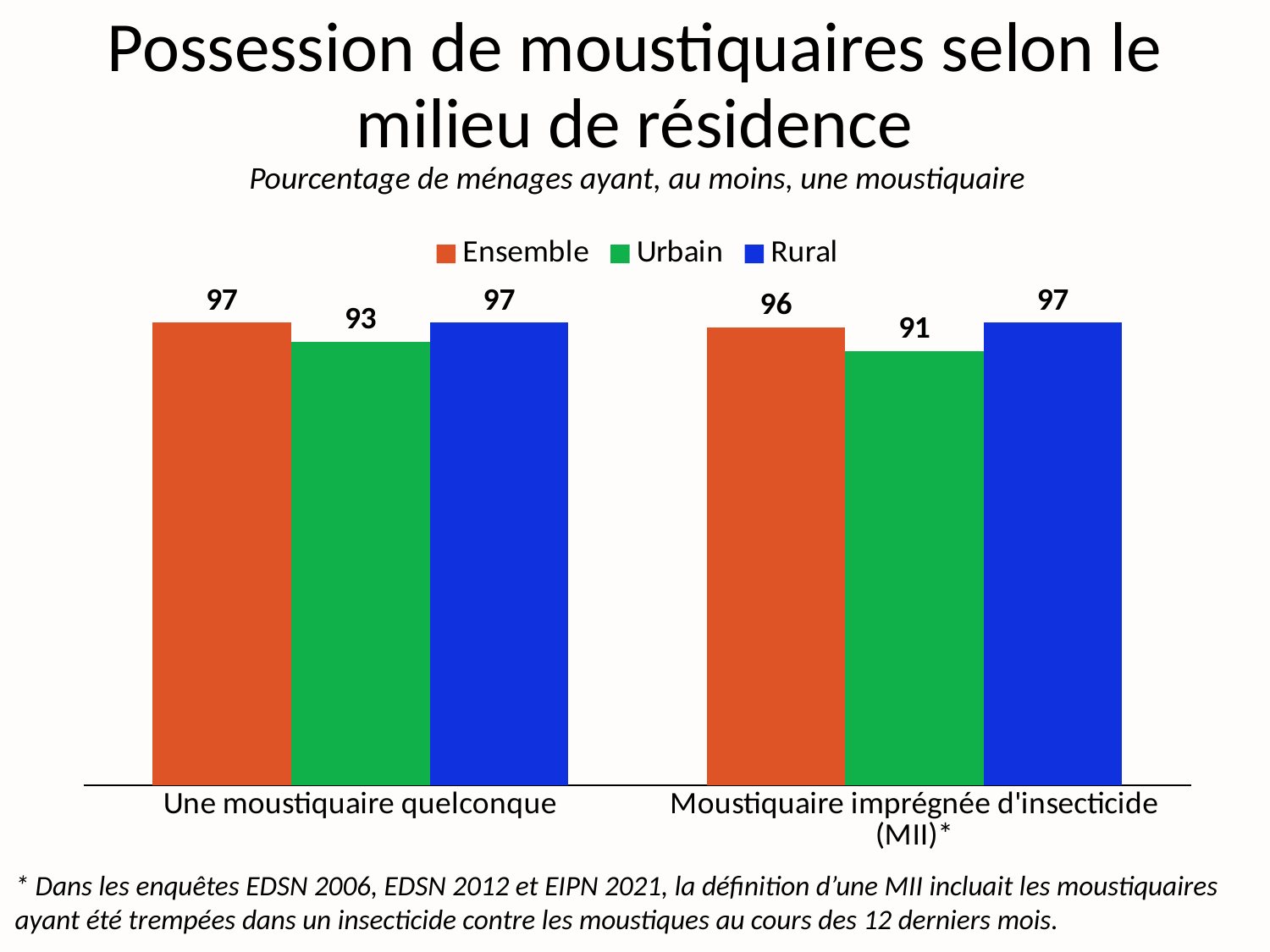

# Possession de moustiquaires selon le milieu de résidence
Pourcentage de ménages ayant, au moins, une moustiquaire

### Chart

| Category | Ensemble | Urbain | Rural |
|---|---|---|---|
| Une moustiquaire quelconque | 97.0 | 93.0 | 97.0 |
| Moustiquaire imprégnée d'insecticide (MII)* | 96.0 | 91.0 | 97.0 |
* Dans les enquêtes EDSN 2006, EDSN 2012 et EIPN 2021, la définition d’une MII incluait les moustiquaires ayant été trempées dans un insecticide contre les moustiques au cours des 12 derniers mois.